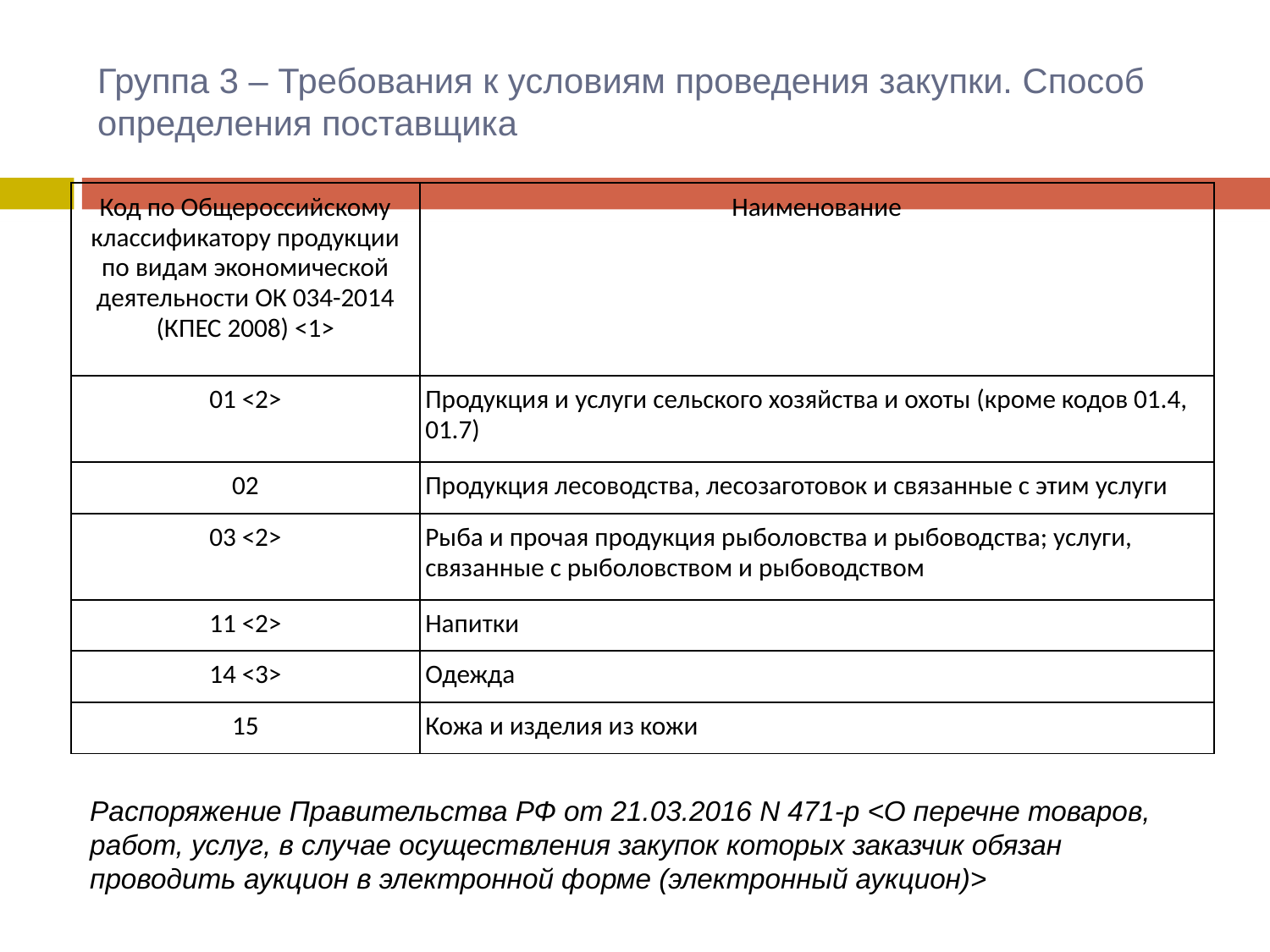

# Группа 3 – Требования к условиям проведения закупки. Способ определения поставщика
| Код по Общероссийскому классификатору продукции по видам экономической деятельности ОК 034-2014 (КПЕС 2008) <1> | Наименование |
| --- | --- |
| 01 <2> | Продукция и услуги сельского хозяйства и охоты (кроме кодов 01.4, 01.7) |
| 02 | Продукция лесоводства, лесозаготовок и связанные с этим услуги |
| 03 <2> | Рыба и прочая продукция рыболовства и рыбоводства; услуги, связанные с рыболовством и рыбоводством |
| 11 <2> | Напитки |
| 14 <3> | Одежда |
| 15 | Кожа и изделия из кожи |

Распоряжение Правительства РФ от 21.03.2016 N 471-р <О перечне товаров, работ, услуг, в случае осуществления закупок которых заказчик обязан проводить аукцион в электронной форме (электронный аукцион)>